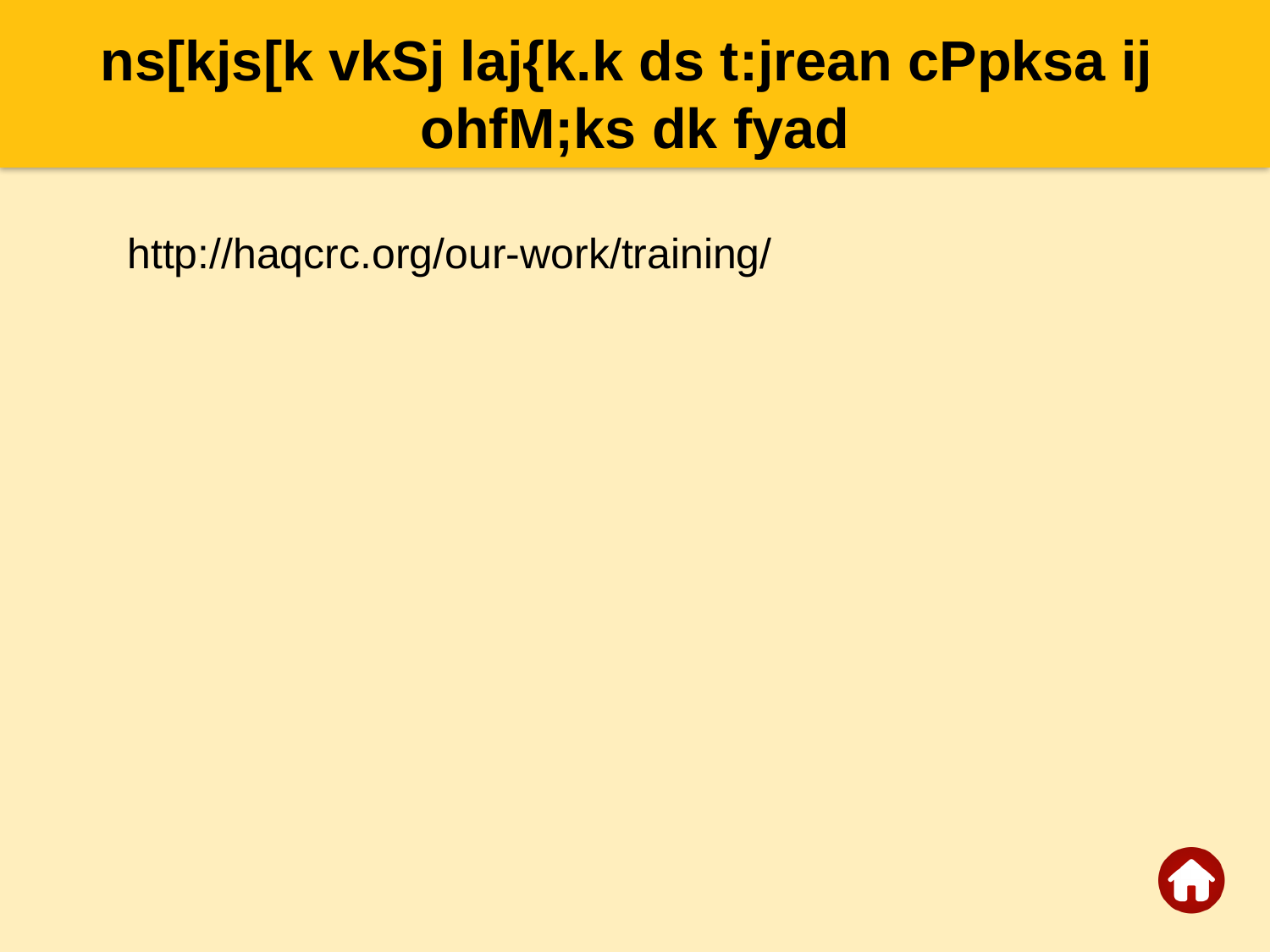

ns[kjs[k vkSj laj{k.k ds t:jrean cPpksa ij
ohfM;ks dk fyad
http://haqcrc.org/our-work/training/